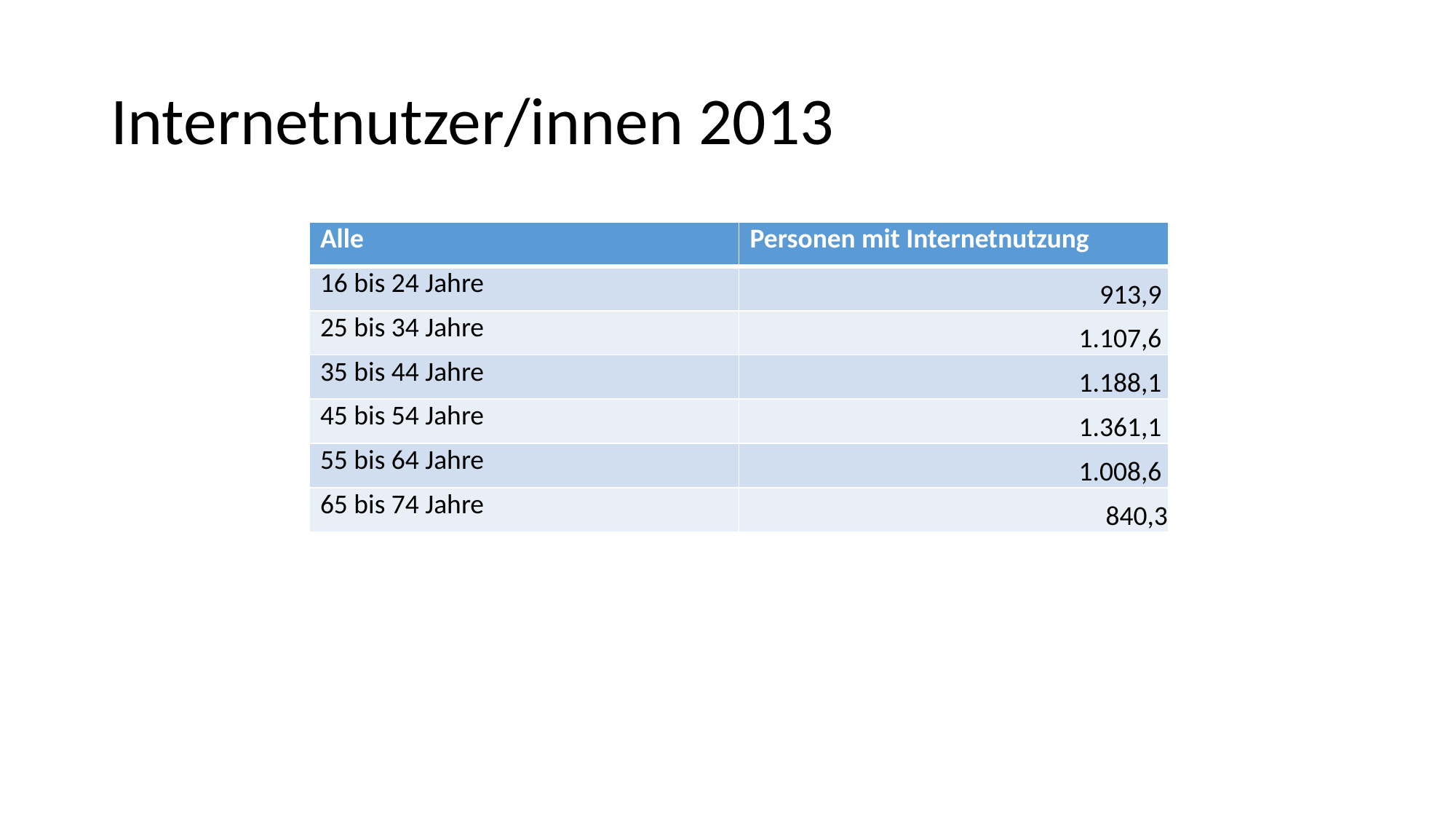

# Internetnutzer/innen 2013
| Alle | Personen mit Internetnutzung |
| --- | --- |
| 16 bis 24 Jahre | 913,9 |
| 25 bis 34 Jahre | 1.107,6 |
| 35 bis 44 Jahre | 1.188,1 |
| 45 bis 54 Jahre | 1.361,1 |
| 55 bis 64 Jahre | 1.008,6 |
| 65 bis 74 Jahre | 840,3 |